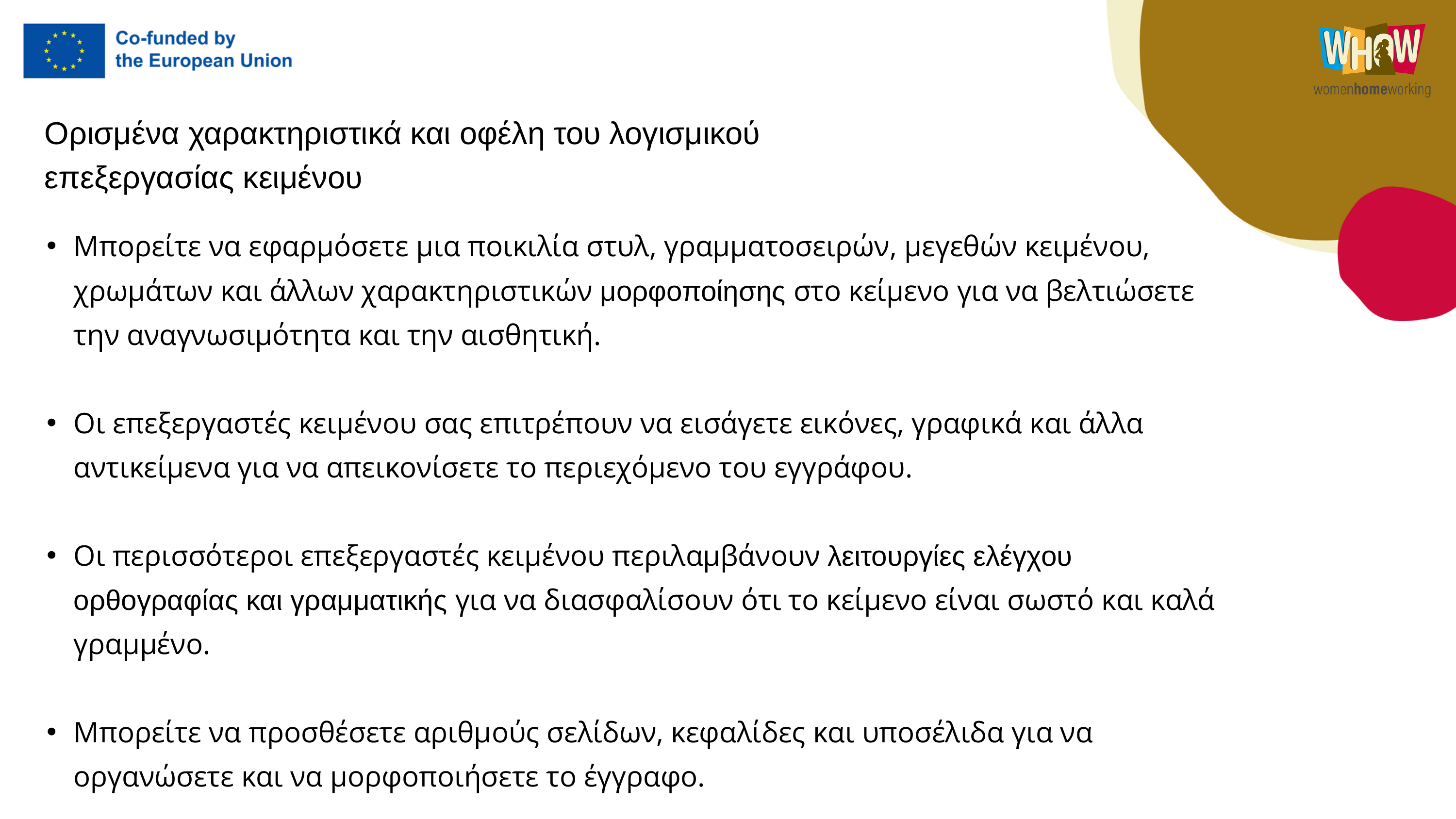

Ορισμένα χαρακτηριστικά και οφέλη του λογισμικού επεξεργασίας κειμένου
Μπορείτε να εφαρμόσετε μια ποικιλία στυλ, γραμματοσειρών, μεγεθών κειμένου, χρωμάτων και άλλων χαρακτηριστικών μορφοποίησης στο κείμενο για να βελτιώσετε την αναγνωσιμότητα και την αισθητική.

Οι επεξεργαστές κειμένου σας επιτρέπουν να εισάγετε εικόνες, γραφικά και άλλα αντικείμενα για να απεικονίσετε το περιεχόμενο του εγγράφου.

Οι περισσότεροι επεξεργαστές κειμένου περιλαμβάνουν λειτουργίες ελέγχου ορθογραφίας και γραμματικής για να διασφαλίσουν ότι το κείμενο είναι σωστό και καλά γραμμένο.

Μπορείτε να προσθέσετε αριθμούς σελίδων, κεφαλίδες και υποσέλιδα για να οργανώσετε και να μορφοποιήσετε το έγγραφο.